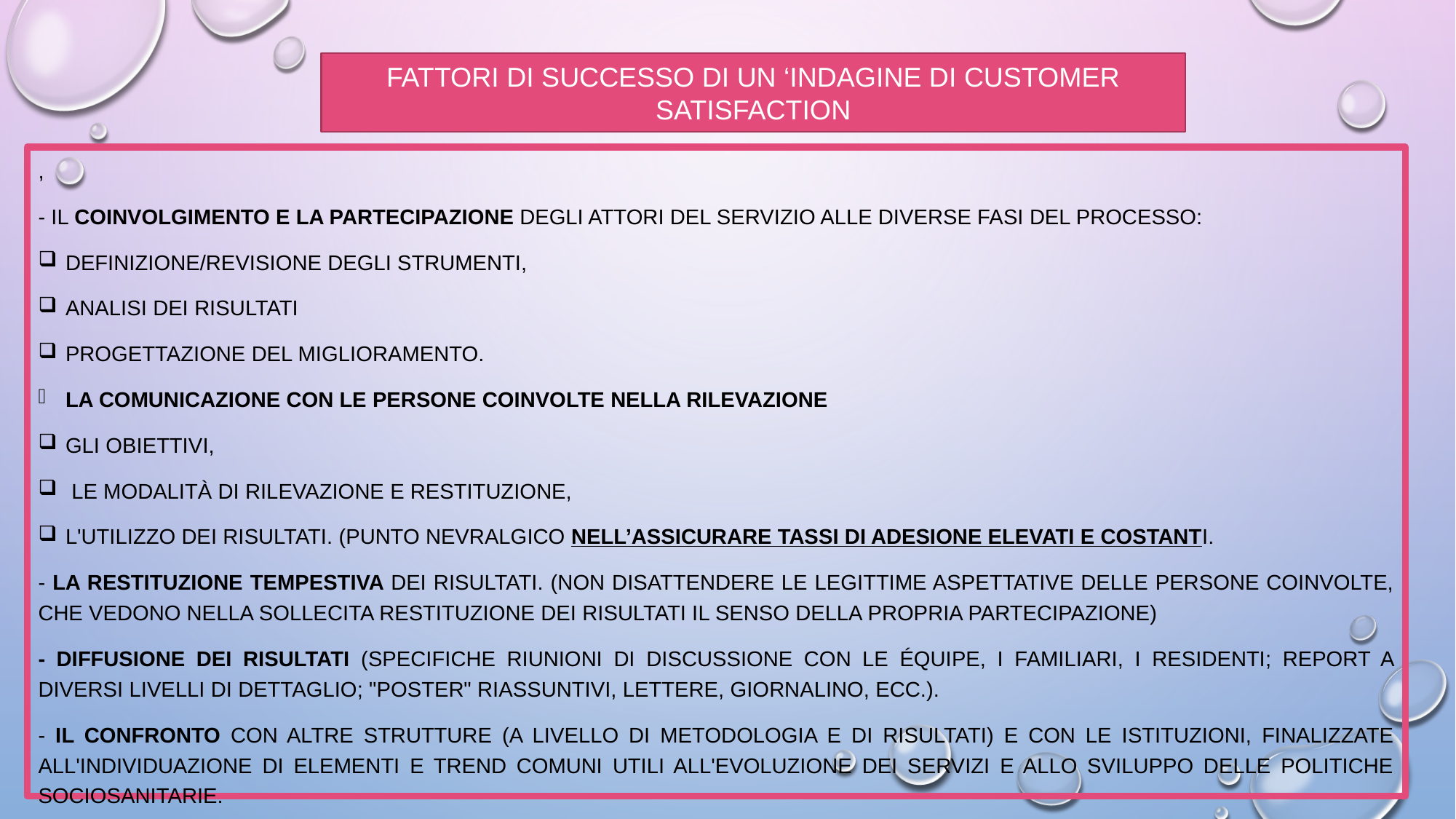

FATTORI DI SUCCESSO DI UN ‘INDAGINE DI CUSTOMER SATISFACTION
,
- Il coinvolgimento e la partecipazione degli attori del servizio alle diverse fasi del processo:
definizione/revisione degli strumenti,
analisi dei risultati
progettazione del miglioramento.
La comunicazione con le persone coinvolte nella rilevazione
gli obiettivi,
 le modalità di rilevazione e restituzione,
l'utilizzo dei risultati. (PUNTO NEVRALGICO nell’assicurare tassi di adesione elevati e costanti.
- La restituzione tempestiva dei risultati. (non disattendere le legittime aspettative delle persone coinvolte, che vedono nella sollecita restituzione dei risultati il senso della propria partecipazione)
- diffusione dei risultati (specifiche riunioni di discussione con le équipe, i familiari, i residenti; report a diversi livelli di dettaglio; "poster" riassuntivi, lettere, giornalino, ecc.).
- Il confronto con altre strutture (a livello di metodologia e di risultati) e con le istituzioni, finalizzate all'individuazione di elementi e trend comuni utili all'evoluzione dei servizi e allo sviluppo delle politiche sociosanitarie.